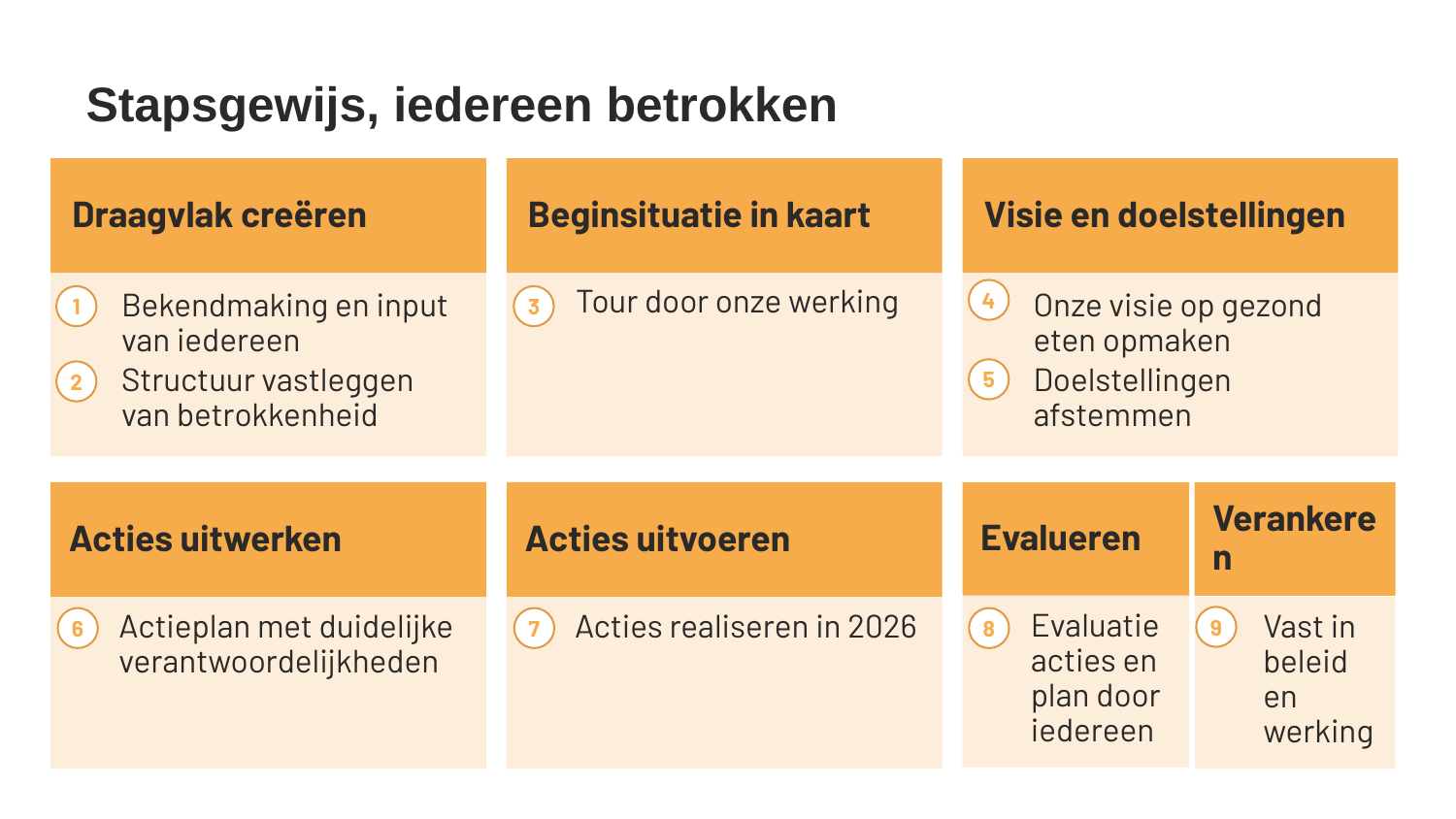

# Stapsgewijs, iedereen betrokken
Draagvlak creëren
Beginsituatie in kaart
Visie en doelstellingen
Bekendmaking en input van iedereen
Structuur vastleggen van betrokkenheid
Tour door onze werking
Onze visie op gezond eten opmaken
Doelstellingen afstemmen
4
1
3
5
2
Acties uitwerken
Acties uitvoeren
Evalueren
Verankeren
Evaluatie acties en plan door iedereen
Actieplan met duidelijke verantwoordelijkheden
Acties realiseren in 2026

Vast in beleid en werking
9
6
7
8